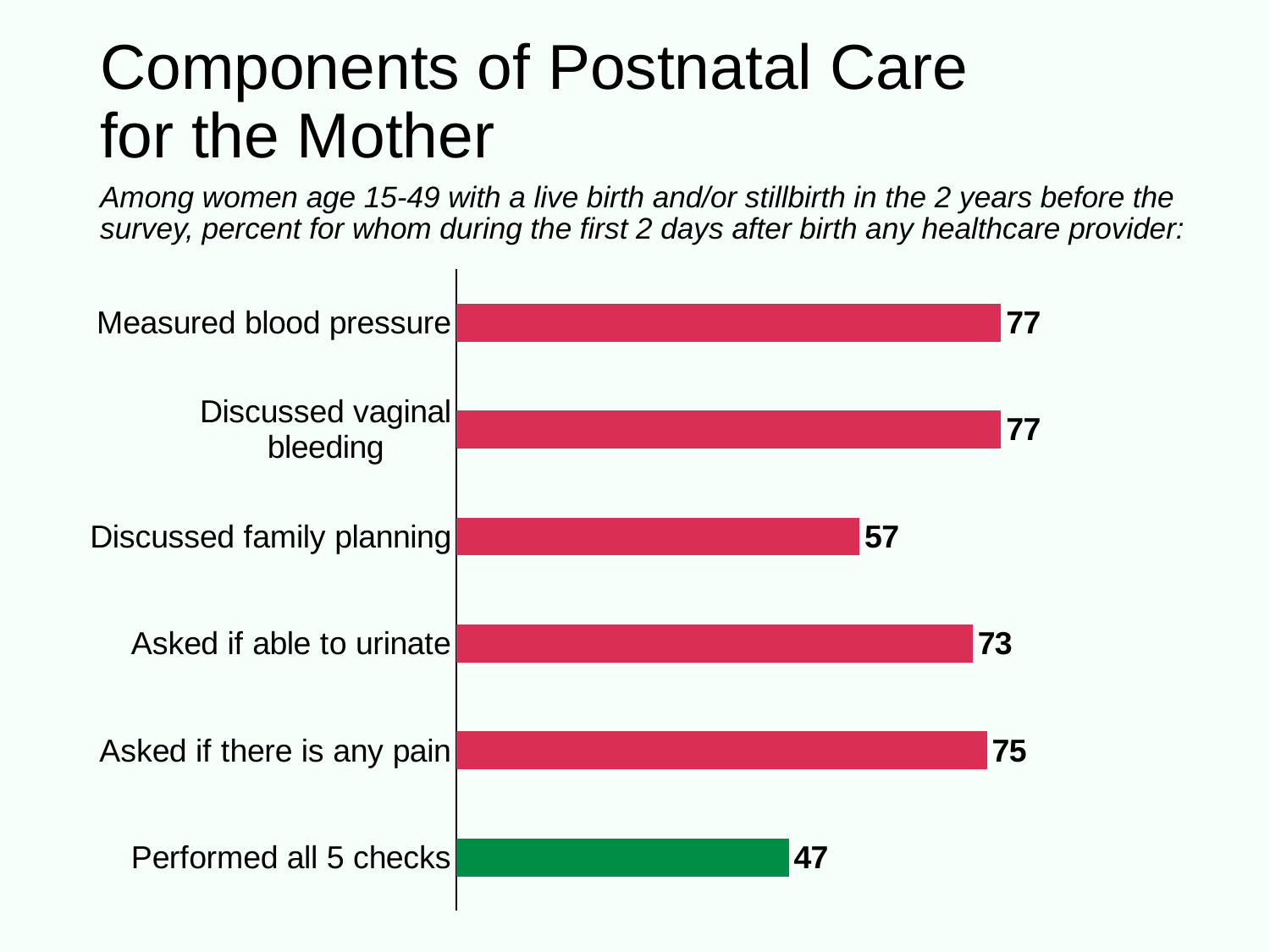

# Components of Postnatal Care for the Mother
Among women age 15-49 with a live birth and/or stillbirth in the 2 years before the survey, percent for whom during the first 2 days after birth any healthcare provider:

### Chart

| Category | Column3 |
|---|---|
| Performed all 5 checks | 47.0 |
| Asked if there is any pain | 75.0 |
| Asked if able to urinate | 73.0 |
| Discussed family planning | 57.0 |
| Discussed vaginal bleeding | 77.0 |
| Measured blood pressure | 77.0 |